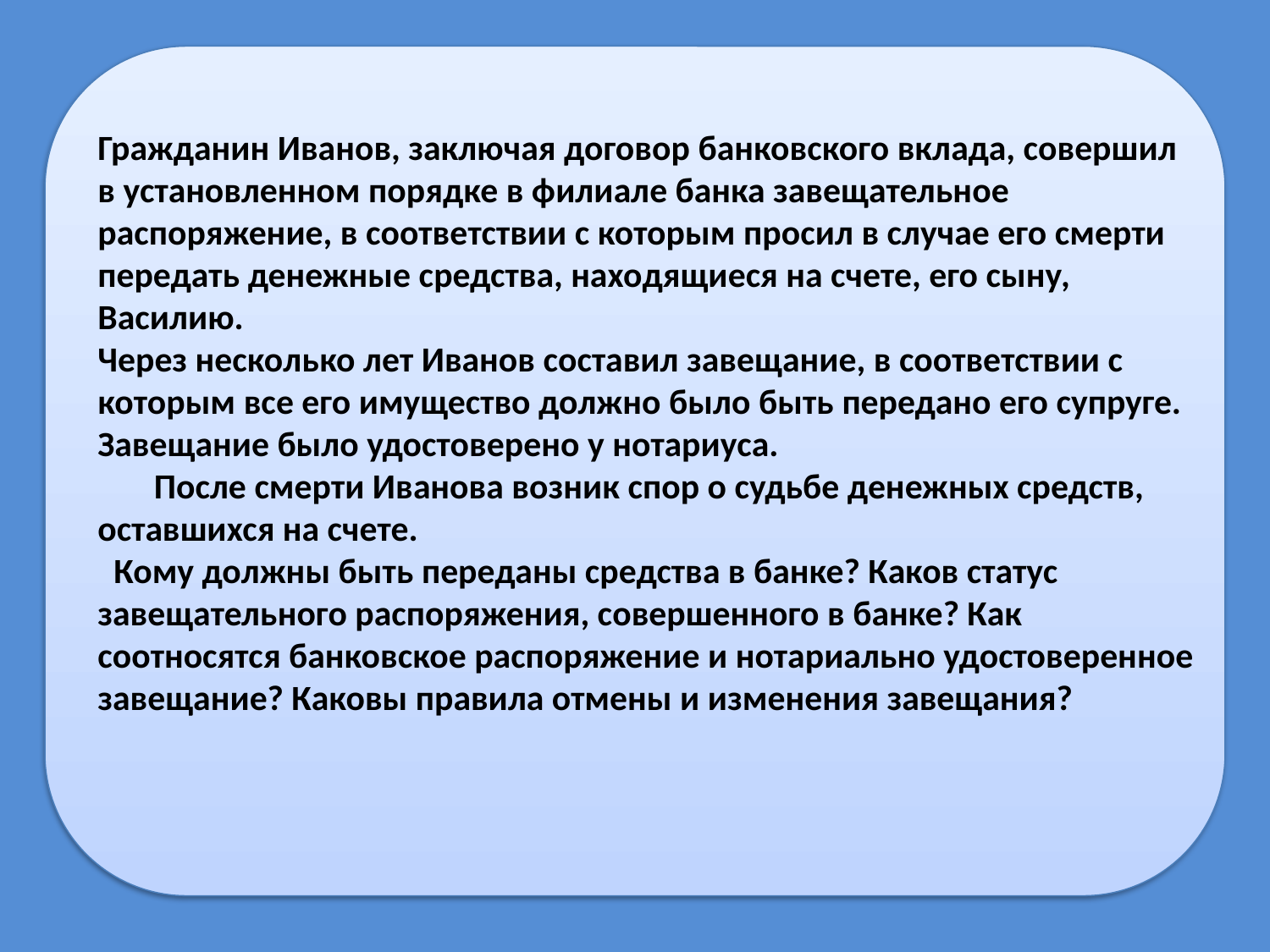

Гражданин Иванов, заключая договор банковского вклада, совершил в установленном порядке в филиале банка завещательное распоряжение, в соответствии с которым просил в случае его смерти передать денежные средства, находящиеся на счете, его сыну, Василию.
Через несколько лет Иванов составил завещание, в соответствии с которым все его имущество должно было быть передано его супруге. Завещание было удостоверено у нотариуса.
       После смерти Иванова возник спор о судьбе денежных средств, оставшихся на счете.
  Кому должны быть переданы средства в банке? Каков статус завещательного распоряжения, совершенного в банке? Как соотносятся банковское распоряжение и нотариально удостоверенное завещание? Каковы правила отмены и изменения завещания?